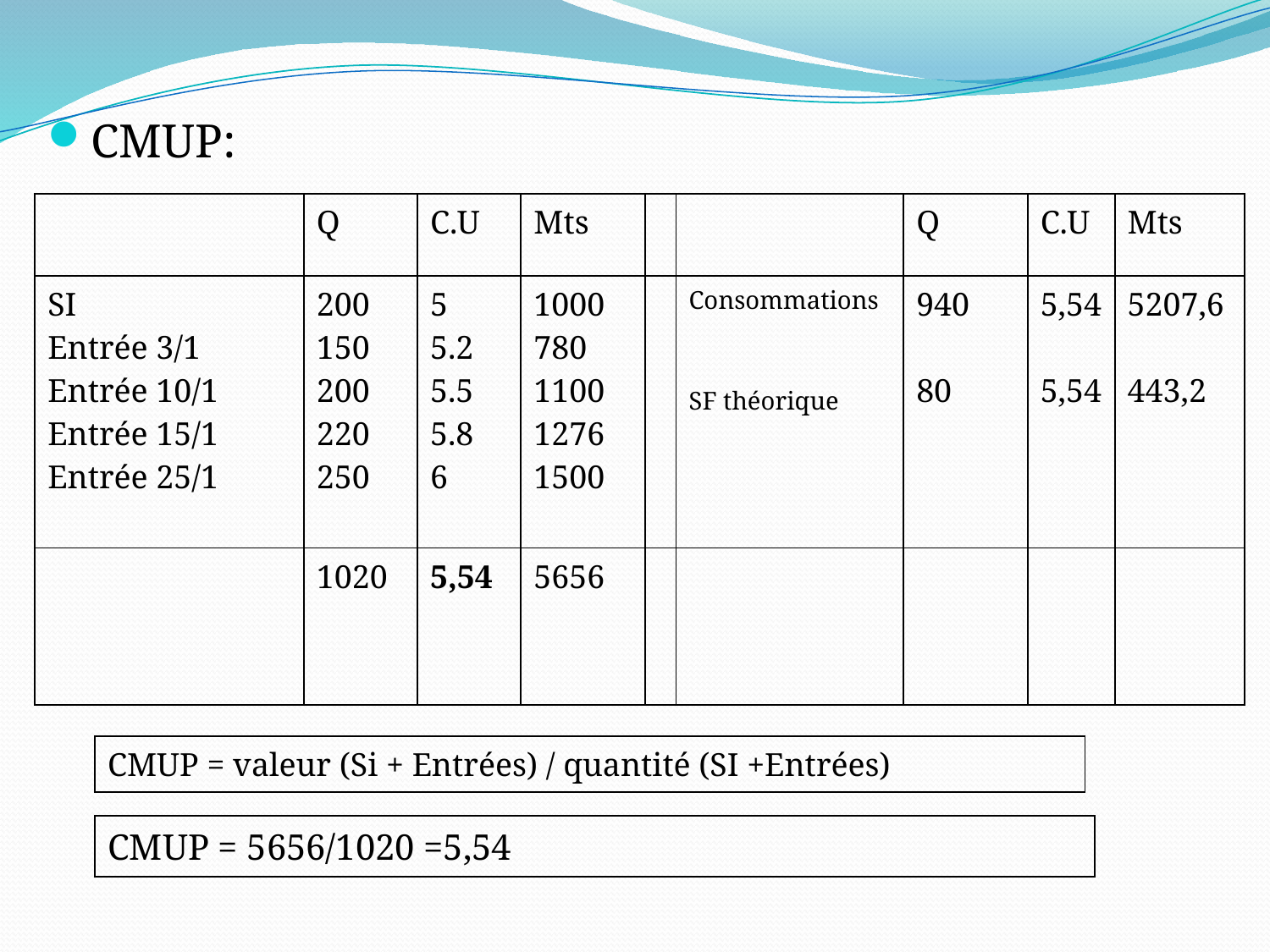

CMUP:

|  | Q | C.U | Mts |  |  | Q | C.U | Mts |
| --- | --- | --- | --- | --- | --- | --- | --- | --- |
| SI Entrée 3/1 Entrée 10/1 Entrée 15/1 Entrée 25/1 | 200 150 200 220 250 | 5 5.2 5.5 5.8 6 | 1000 780 1100 1276 1500 |  | Consommations SF théorique | 940 80 | 5,54 5,54 | 5207,6 443,2 |
|  | 1020 | 5,54 | 5656 |  |  |  |  |  |
| CMUP = valeur (Si + Entrées) / quantité (SI +Entrées) |
| --- |
| CMUP = 5656/1020 =5,54 |
| --- |